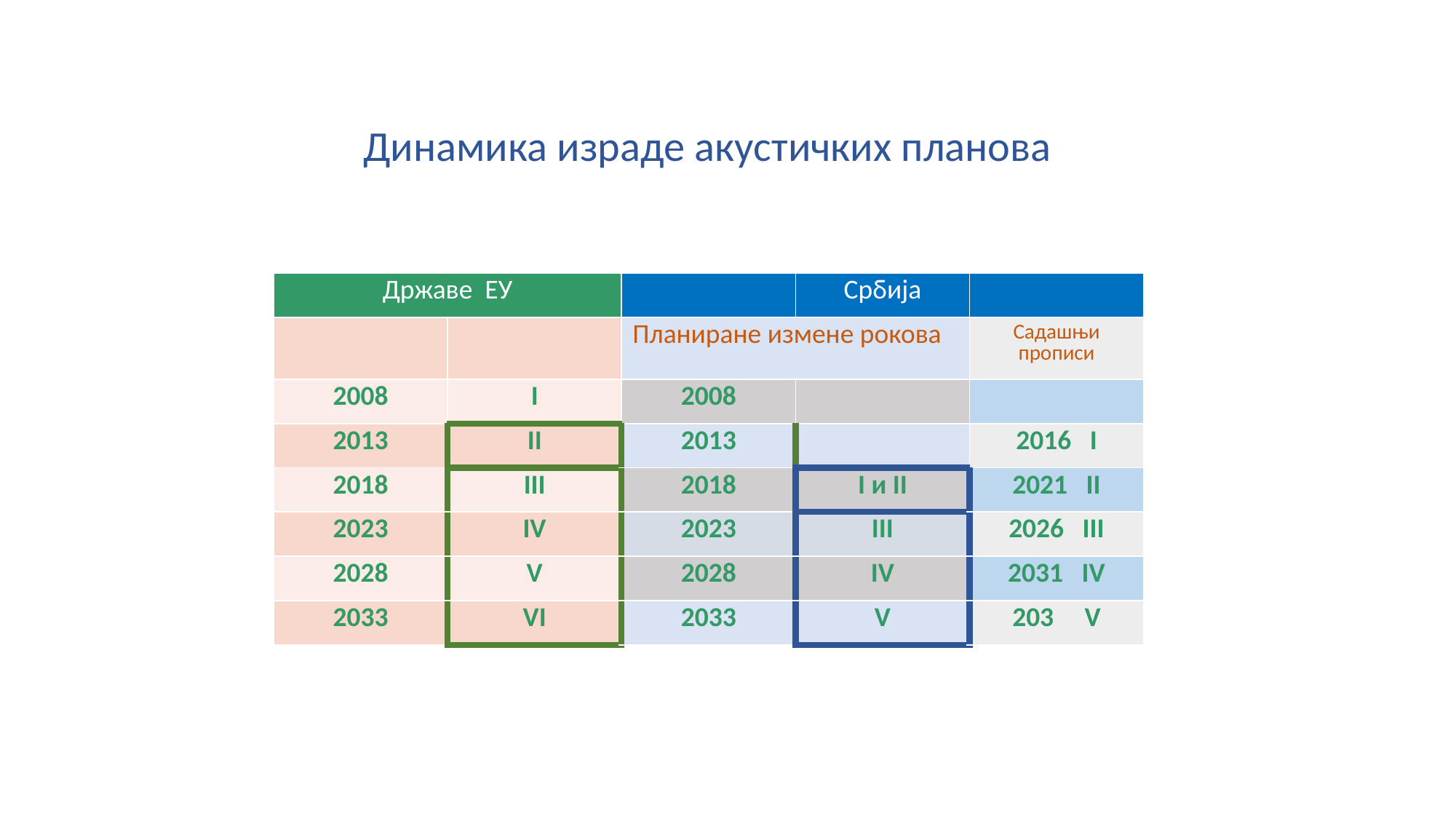

# Динамика израде акустичких планова
| Државе ЕУ |  |  | Србија |  |
| --- | --- | --- | --- | --- |
|  |  | Планиране измене рокова |  | Садашњи прописи |
| 2008 | I | 2008 |  |  |
| 2013 | II | 2013 |  | 2016 I |
| 2018 | III | 2018 | I и II | 2021 II |
| 2023 | IV | 2023 | III | 2026 III |
| 2028 | V | 2028 | IV | 2031 IV |
| 2033 | VI | 2033 | V | 203 V |